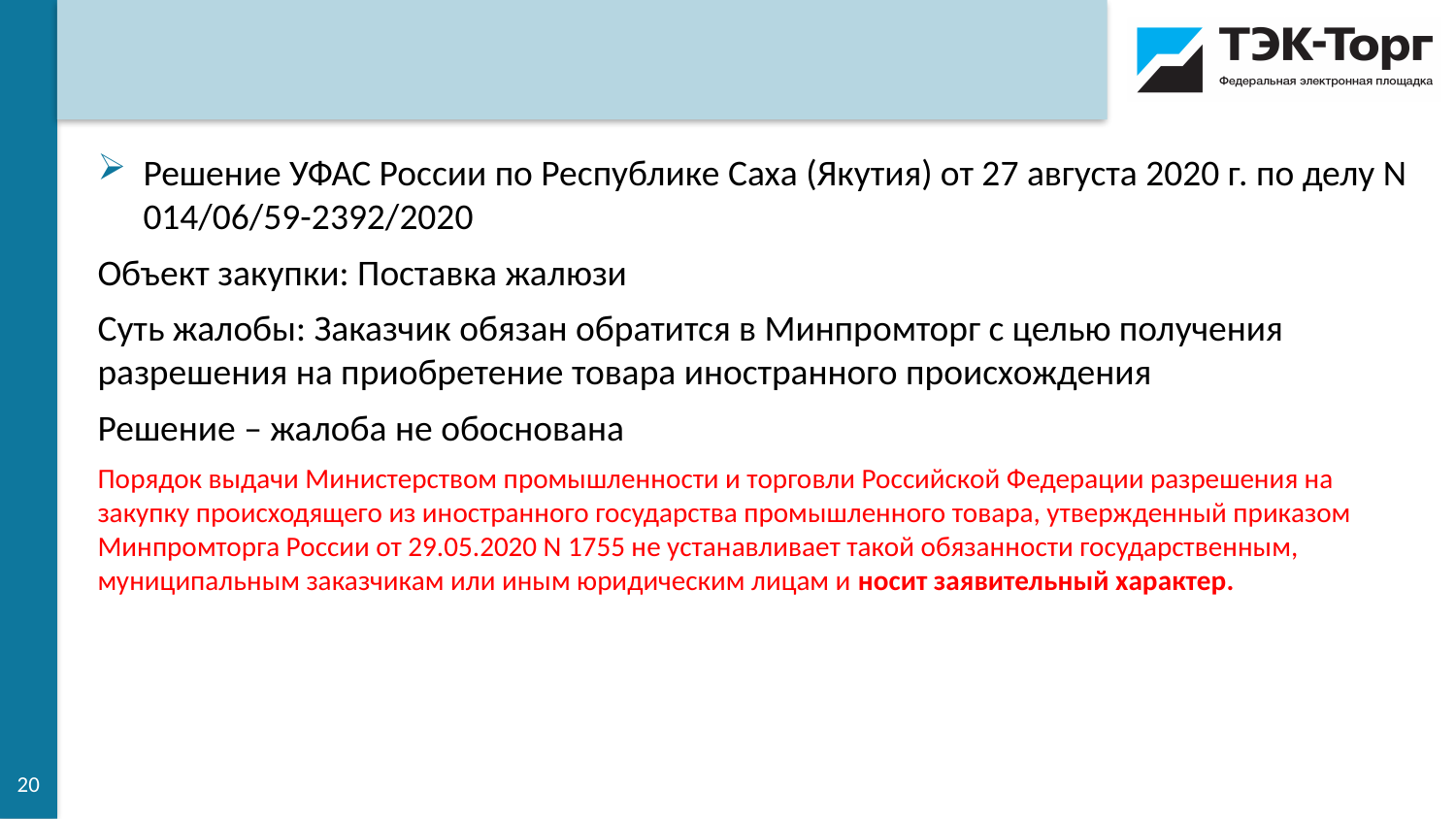

Решение УФАС России по Республике Саха (Якутия) от 27 августа 2020 г. по делу N 014/06/59-2392/2020
Объект закупки: Поставка жалюзи
Суть жалобы: Заказчик обязан обратится в Минпромторг с целью получения разрешения на приобретение товара иностранного происхождения
Решение – жалоба не обоснована
Порядок выдачи Министерством промышленности и торговли Российской Федерации разрешения на закупку происходящего из иностранного государства промышленного товара, утвержденный приказом Минпромторга России от 29.05.2020 N 1755 не устанавливает такой обязанности государственным, муниципальным заказчикам или иным юридическим лицам и носит заявительный характер.

20